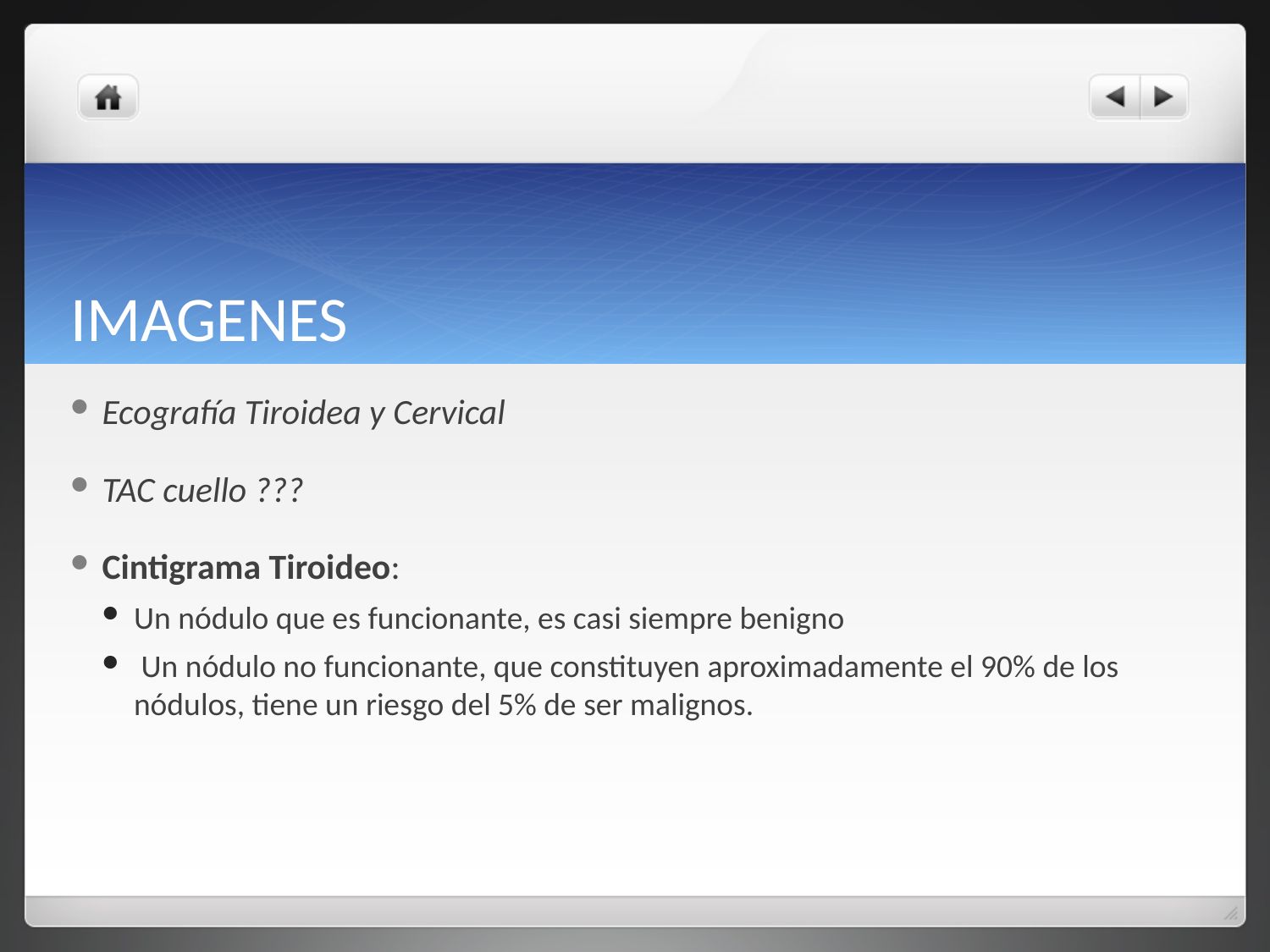

# IMAGENES
Ecografía Tiroidea y Cervical
TAC cuello ???
Cintigrama Tiroideo:
Un nódulo que es funcionante, es casi siempre benigno
 Un nódulo no funcionante, que constituyen aproximadamente el 90% de los nódulos, tiene un riesgo del 5% de ser malignos.